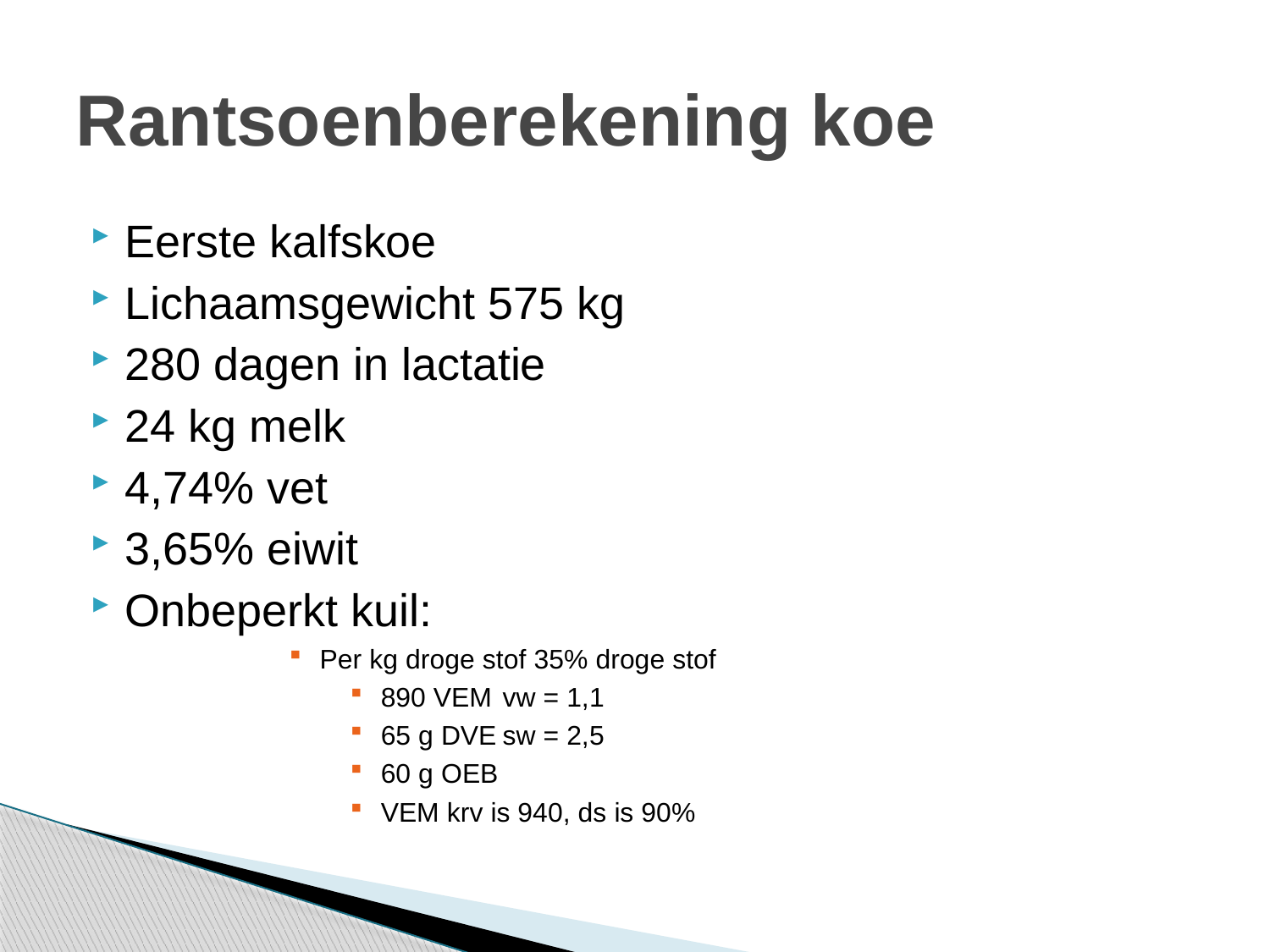

# Rantsoenberekening koe
Eerste kalfskoe
Lichaamsgewicht 575 kg
280 dagen in lactatie
24 kg melk
4,74% vet
3,65% eiwit
Onbeperkt kuil:
Per kg droge stof 35% droge stof
890 VEM		vw = 1,1
65 g DVE		sw = 2,5
60 g OEB
VEM krv is 940, ds is 90%